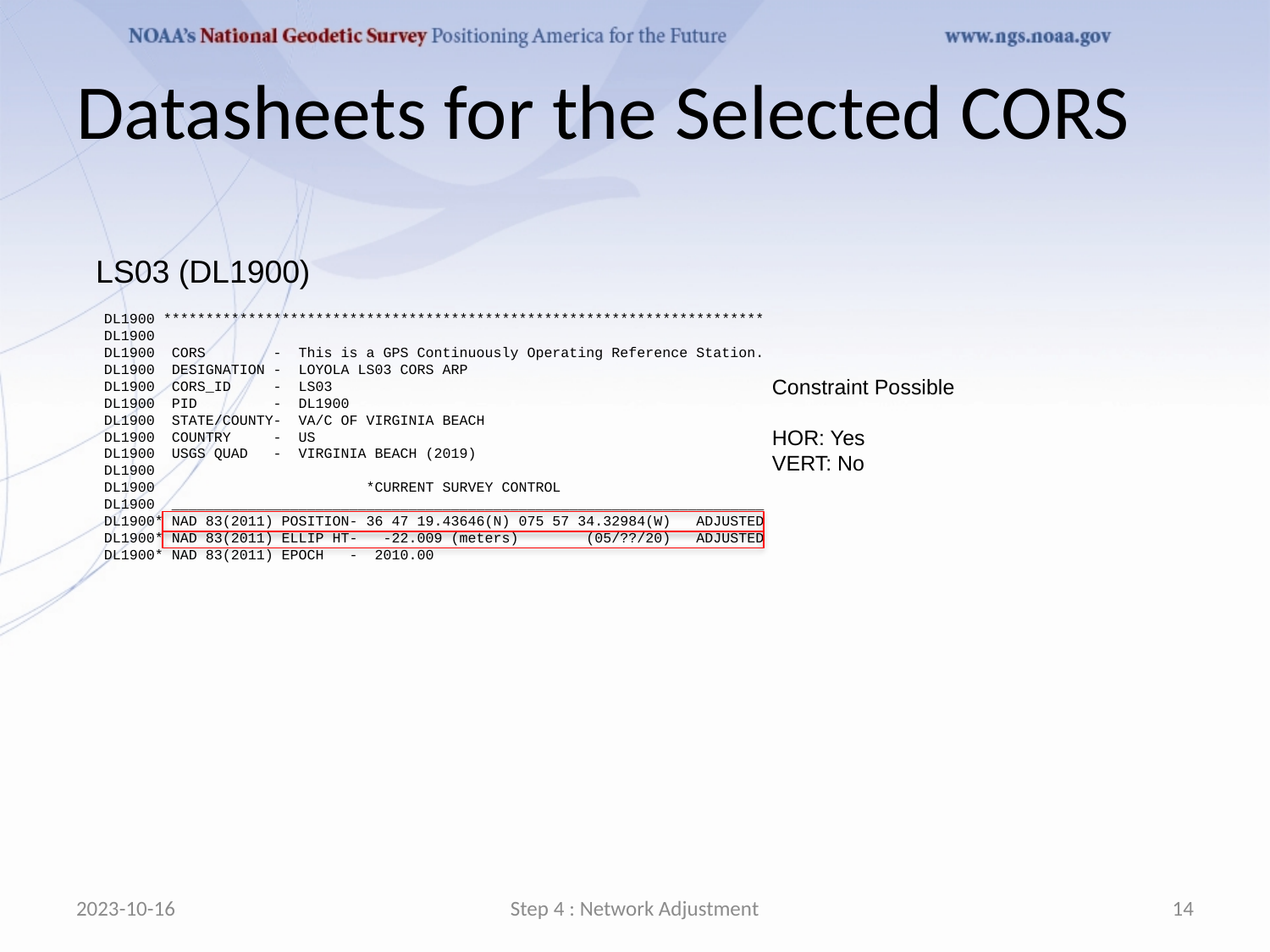

# Datasheets for the Selected CORS
LS03 (DL1900)
 DL1900 ***********************************************************************
 DL1900
 DL1900  CORS        -  This is a GPS Continuously Operating Reference Station.
 DL1900  DESIGNATION -  LOYOLA LS03 CORS ARP
 DL1900  CORS_ID     -  LS03
 DL1900  PID         -  DL1900
 DL1900  STATE/COUNTY-  VA/C OF VIRGINIA BEACH
 DL1900  COUNTRY     -  US
 DL1900  USGS QUAD   -  VIRGINIA BEACH (2019)
 DL1900
 DL1900                         *CURRENT SURVEY CONTROL
 DL1900  ______________________________________________________________________
 DL1900* NAD 83(2011) POSITION- 36 47 19.43646(N) 075 57 34.32984(W)   ADJUSTED
 DL1900* NAD 83(2011) ELLIP HT-   -22.009 (meters)        (05/??/20)   ADJUSTED
 DL1900* NAD 83(2011) EPOCH   -  2010.00
Constraint Possible

HOR: Yes
VERT: No

2023-10-16
Step 4 : Network Adjustment
14